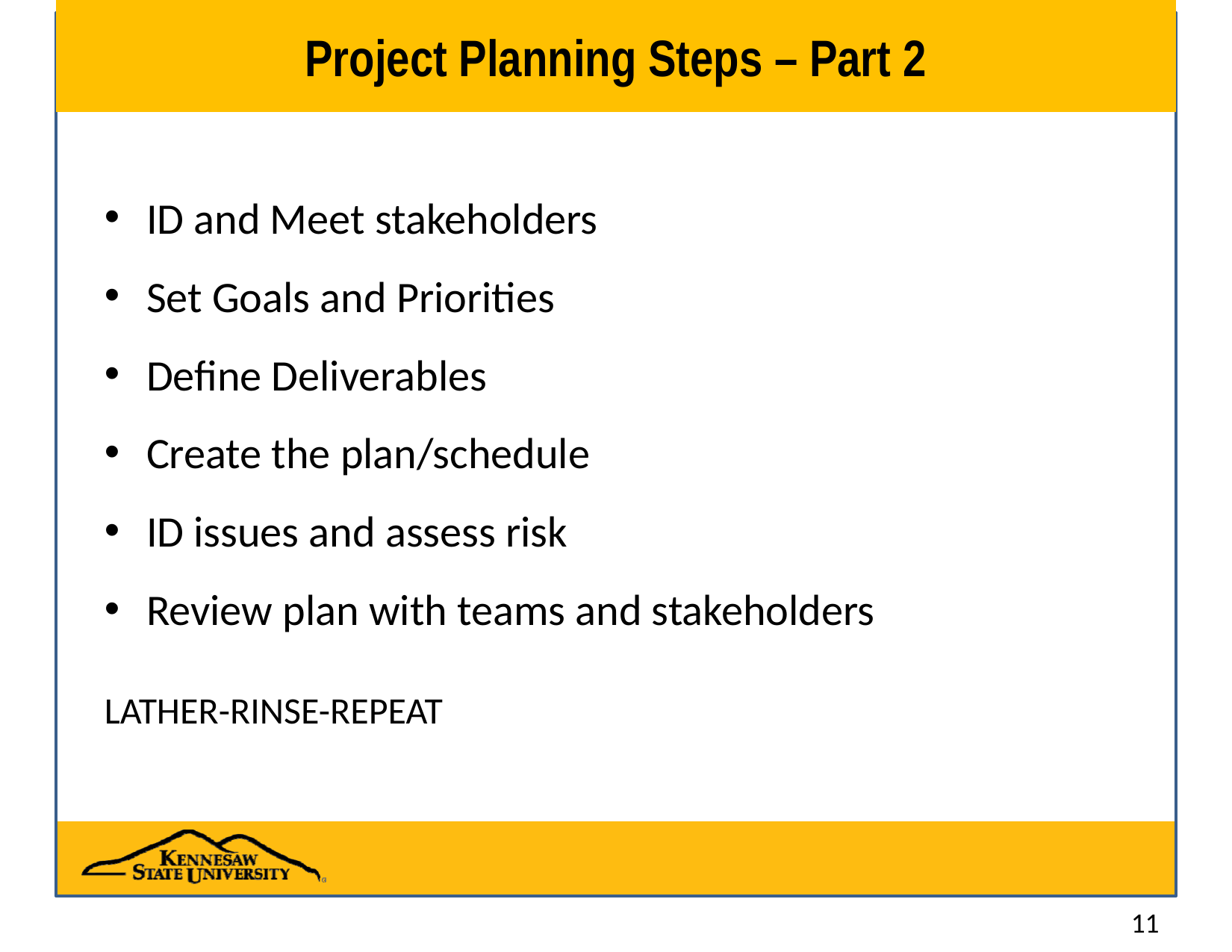

# Project Planning Steps – Part 2
ID and Meet stakeholders
Set Goals and Priorities
Define Deliverables
Create the plan/schedule
ID issues and assess risk
Review plan with teams and stakeholders

LATHER-RINSE-REPEAT